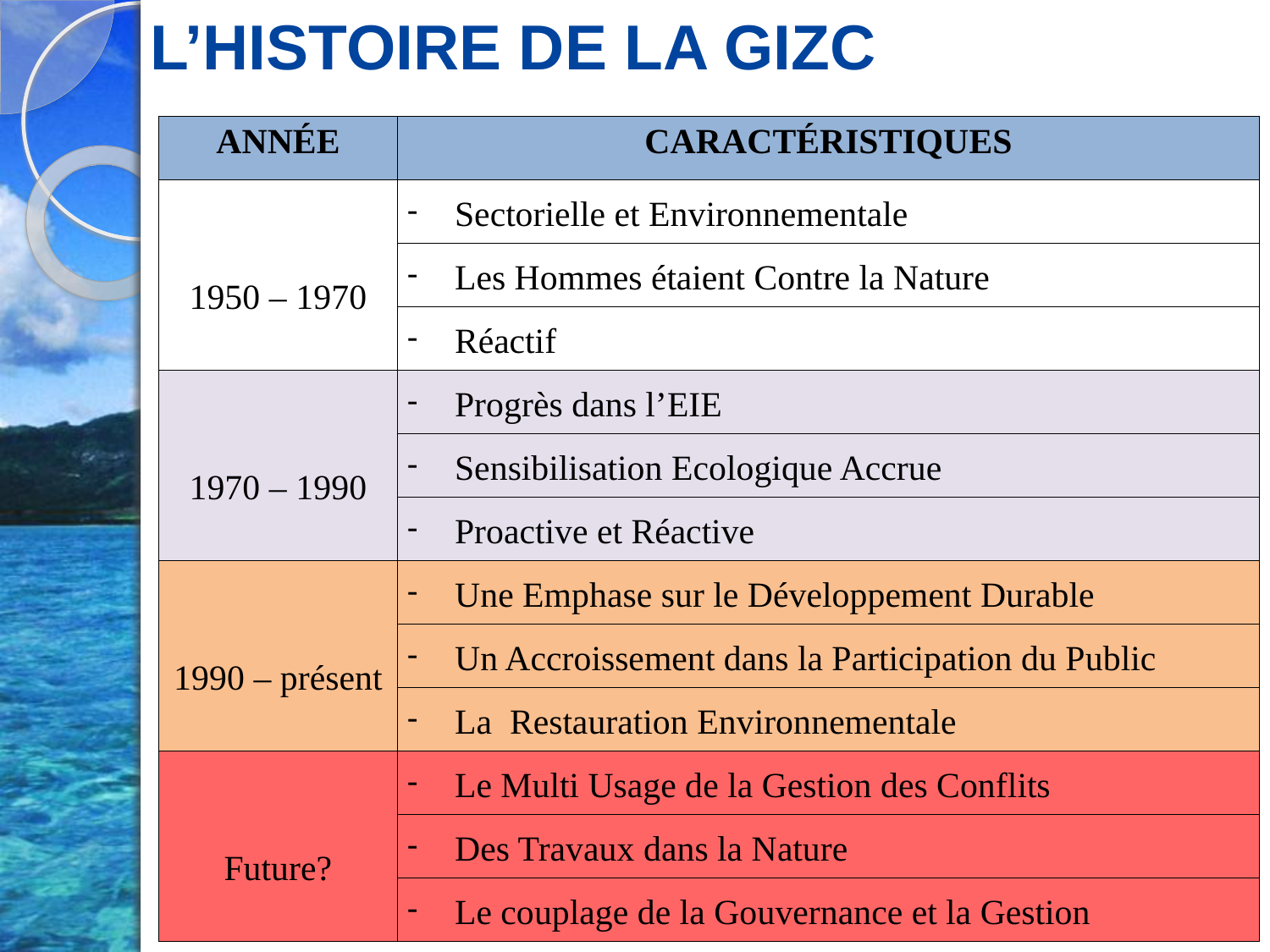

L’HISTOIRE DE LA GIZC
| ANNÉE | CARACTÉRISTIQUES |
| --- | --- |
| 1950 – 1970 | Sectorielle et Environnementale |
|  | Les Hommes étaient Contre la Nature |
|  | Réactif |
| 1970 – 1990 | Progrès dans l’EIE |
|  | Sensibilisation Ecologique Accrue |
|  | Proactive et Réactive |
| 1990 – présent | Une Emphase sur le Développement Durable |
|  | Un Accroissement dans la Participation du Public |
|  | La Restauration Environnementale |
| Future? | Le Multi Usage de la Gestion des Conflits |
|  | Des Travaux dans la Nature |
|  | Le couplage de la Gouvernance et la Gestion |